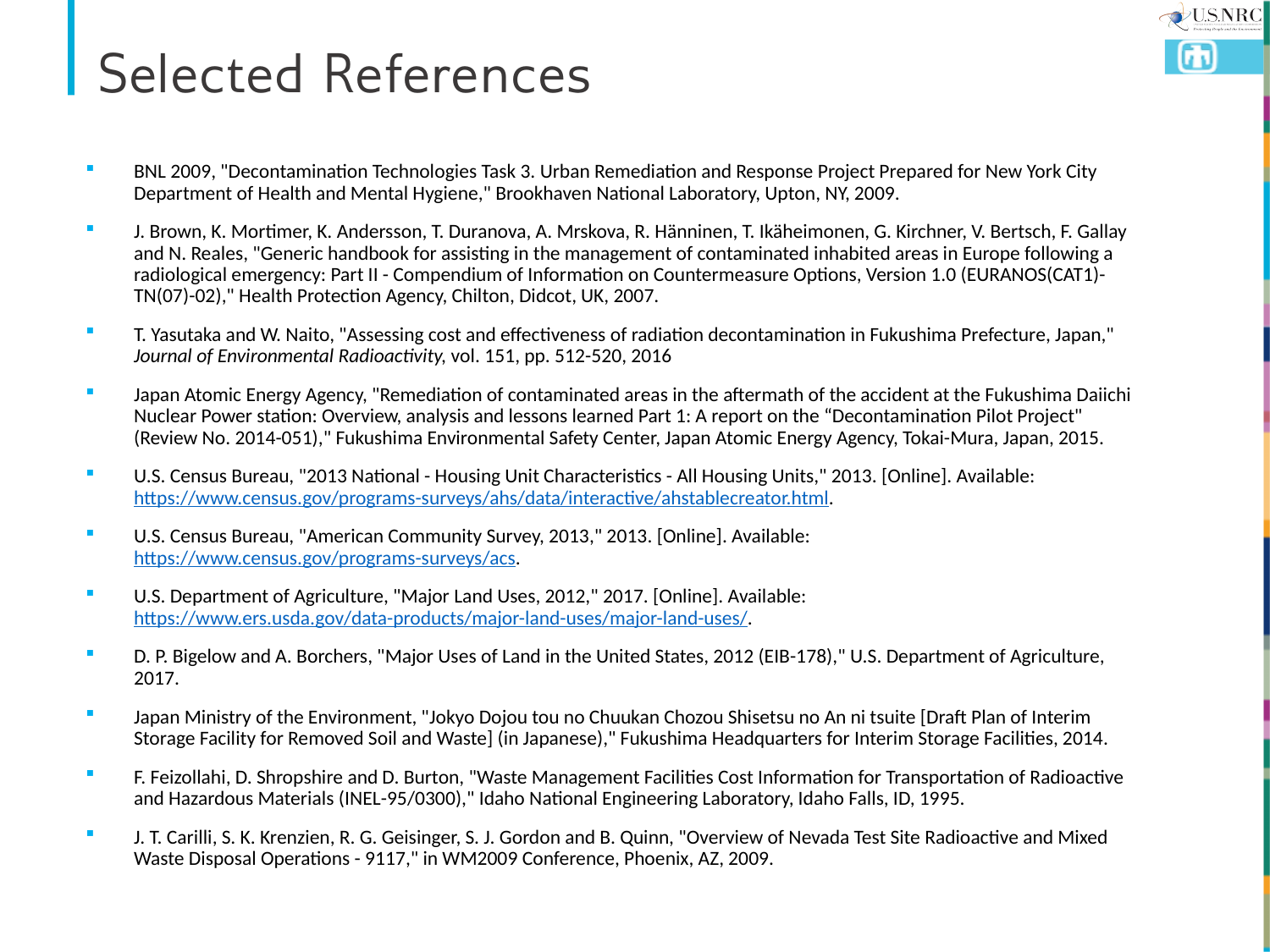

# Selected References
BNL 2009, "Decontamination Technologies Task 3. Urban Remediation and Response Project Prepared for New York City Department of Health and Mental Hygiene," Brookhaven National Laboratory, Upton, NY, 2009.
J. Brown, K. Mortimer, K. Andersson, T. Duranova, A. Mrskova, R. Hänninen, T. Ikäheimonen, G. Kirchner, V. Bertsch, F. Gallay and N. Reales, "Generic handbook for assisting in the management of contaminated inhabited areas in Europe following a radiological emergency: Part II - Compendium of Information on Countermeasure Options, Version 1.0 (EURANOS(CAT1)-TN(07)-02)," Health Protection Agency, Chilton, Didcot, UK, 2007.
T. Yasutaka and W. Naito, "Assessing cost and effectiveness of radiation decontamination in Fukushima Prefecture, Japan," Journal of Environmental Radioactivity, vol. 151, pp. 512-520, 2016
Japan Atomic Energy Agency, "Remediation of contaminated areas in the aftermath of the accident at the Fukushima Daiichi Nuclear Power station: Overview, analysis and lessons learned Part 1: A report on the “Decontamination Pilot Project" (Review No. 2014-051)," Fukushima Environmental Safety Center, Japan Atomic Energy Agency, Tokai-Mura, Japan, 2015.
U.S. Census Bureau, "2013 National - Housing Unit Characteristics - All Housing Units," 2013. [Online]. Available: https://www.census.gov/programs-surveys/ahs/data/interactive/ahstablecreator.html.
U.S. Census Bureau, "American Community Survey, 2013," 2013. [Online]. Available: https://www.census.gov/programs-surveys/acs.
U.S. Department of Agriculture, "Major Land Uses, 2012," 2017. [Online]. Available: https://www.ers.usda.gov/data-products/major-land-uses/major-land-uses/.
D. P. Bigelow and A. Borchers, "Major Uses of Land in the United States, 2012 (EIB-178)," U.S. Department of Agriculture, 2017.
Japan Ministry of the Environment, "Jokyo Dojou tou no Chuukan Chozou Shisetsu no An ni tsuite [Draft Plan of Interim Storage Facility for Removed Soil and Waste] (in Japanese)," Fukushima Headquarters for Interim Storage Facilities, 2014.
F. Feizollahi, D. Shropshire and D. Burton, "Waste Management Facilities Cost Information for Transportation of Radioactive and Hazardous Materials (INEL-95/0300)," Idaho National Engineering Laboratory, Idaho Falls, ID, 1995.
J. T. Carilli, S. K. Krenzien, R. G. Geisinger, S. J. Gordon and B. Quinn, "Overview of Nevada Test Site Radioactive and Mixed Waste Disposal Operations - 9117," in WM2009 Conference, Phoenix, AZ, 2009.